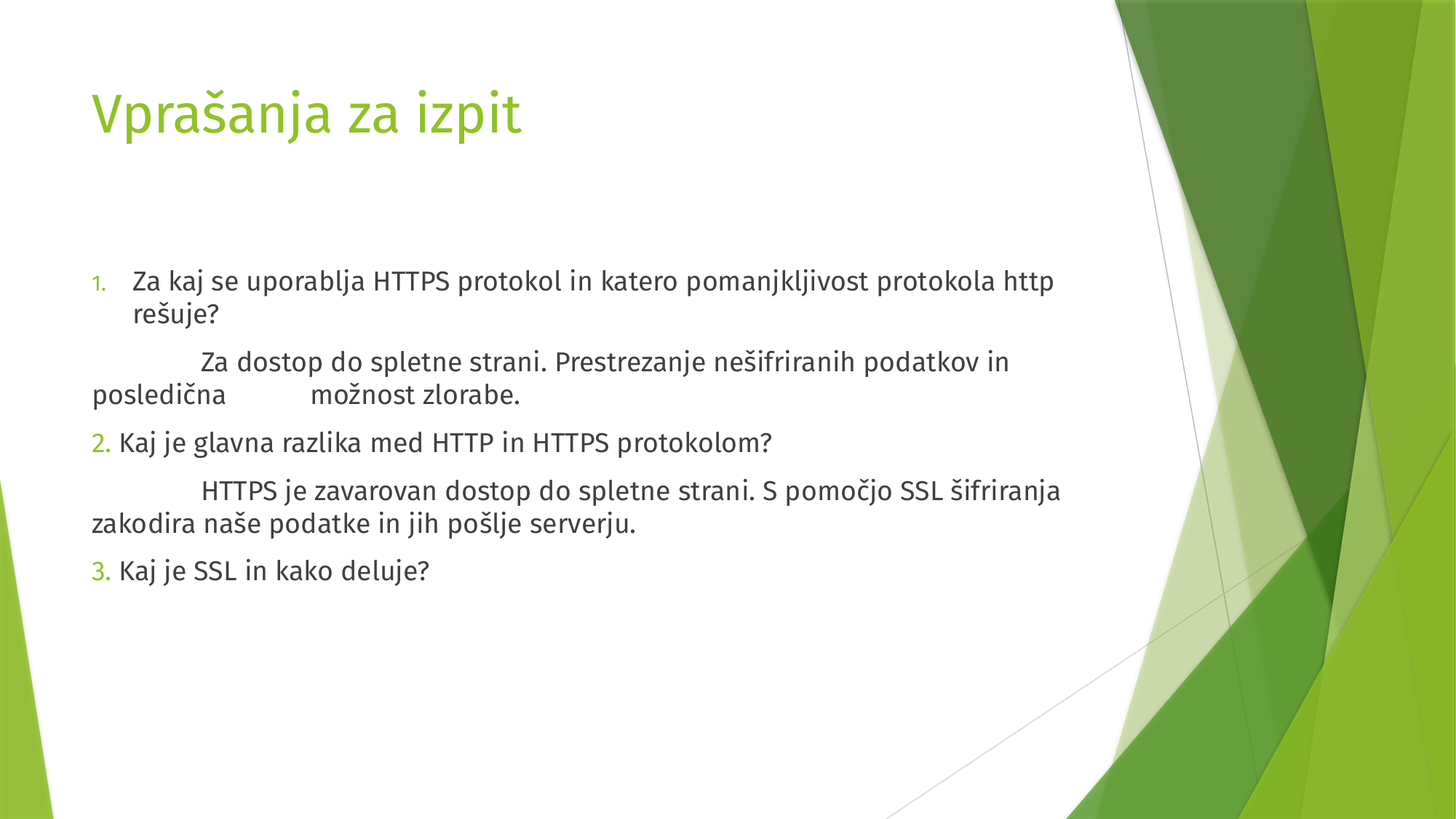

# Vprašanja za izpit
Za kaj se uporablja HTTPS protokol in katero pomanjkljivost protokola http rešuje?
	Za dostop do spletne strani. Prestrezanje nešifriranih podatkov in posledična 	možnost zlorabe.
2. Kaj je glavna razlika med HTTP in HTTPS protokolom?
	HTTPS je zavarovan dostop do spletne strani. S pomočjo SSL šifriranja 	zakodira naše podatke in jih pošlje serverju.
3. Kaj je SSL in kako deluje?